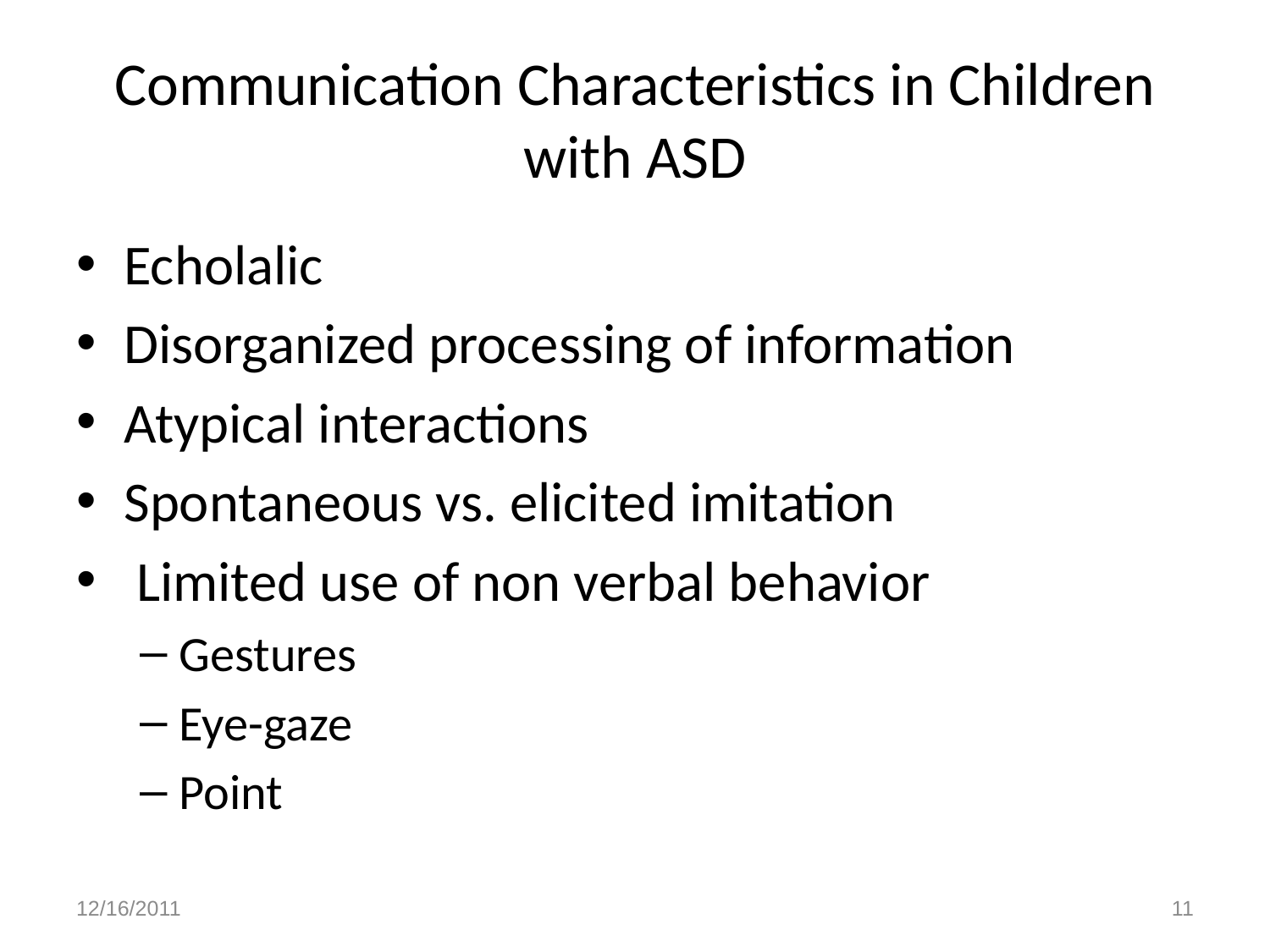

# Communication Characteristics in Children with ASD
Echolalic
Disorganized processing of information
Atypical interactions
Spontaneous vs. elicited imitation
 Limited use of non verbal behavior
Gestures
Eye-gaze
Point

12/16/2011
11